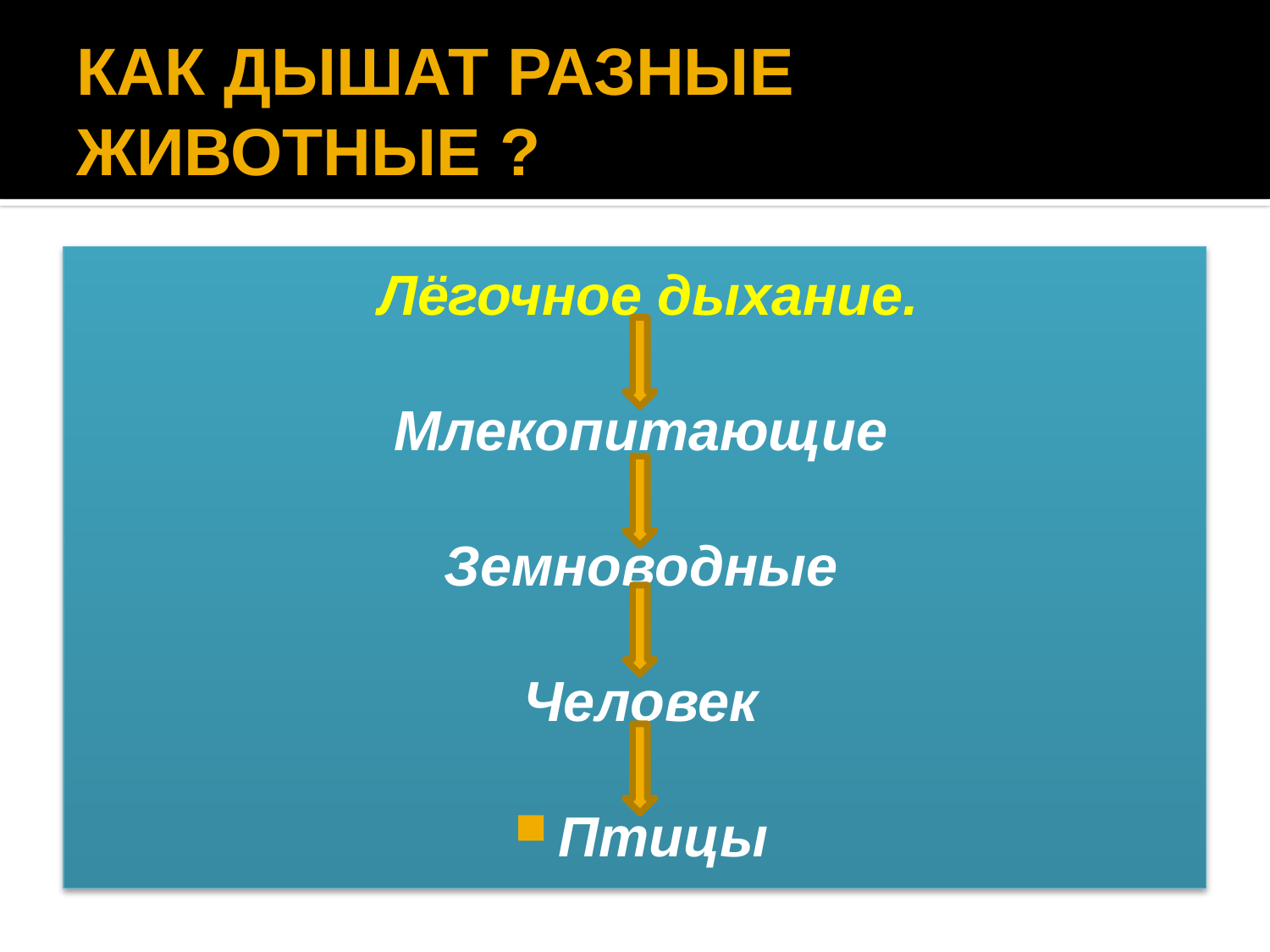

# КАК ДЫШАТ РАЗНЫЕ ЖИВОТНЫЕ ?
 Лёгочное дыхание.

Млекопитающие

Земноводные

Человек

Птицы